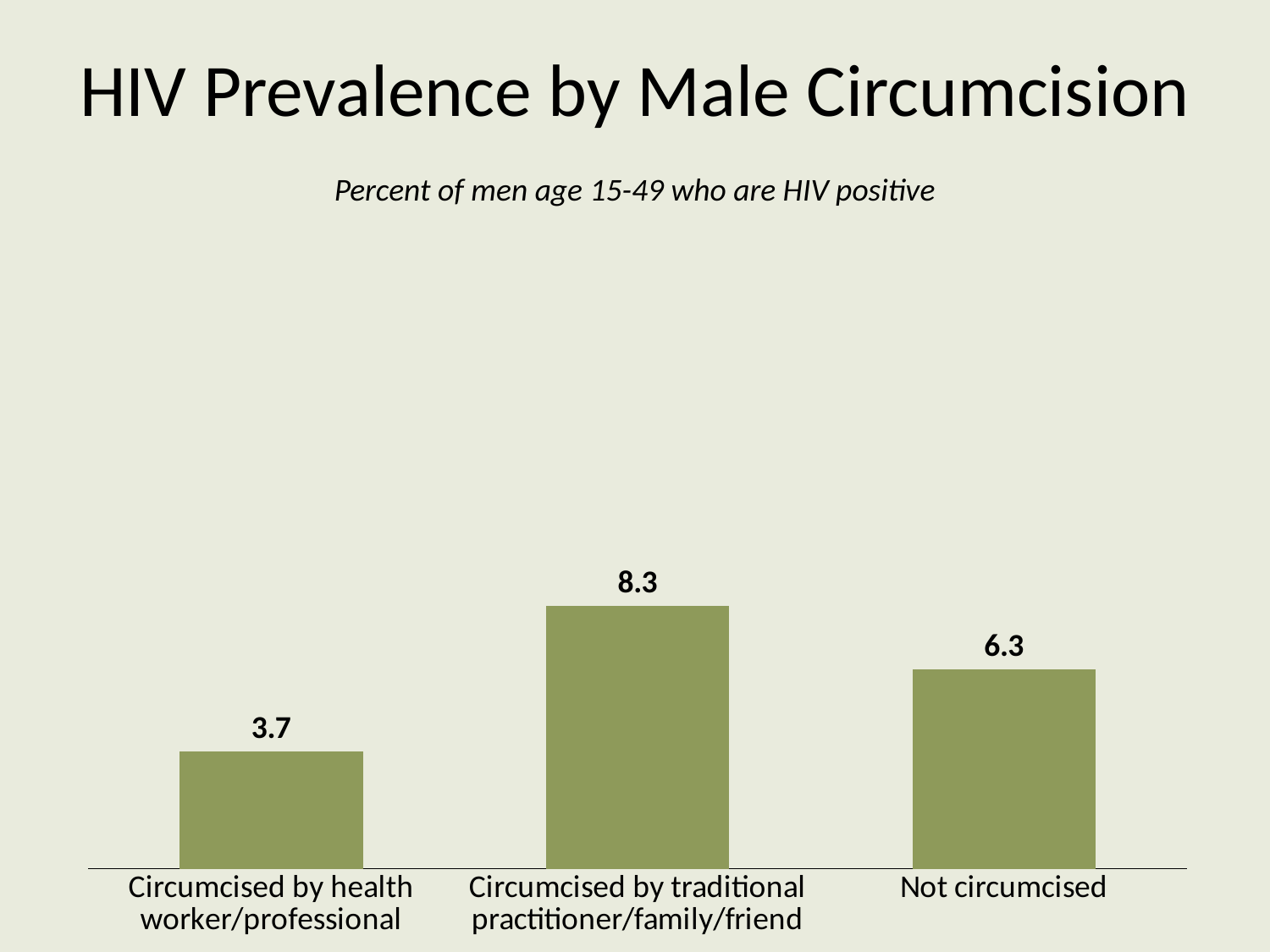

# HIV Prevalence by Male Circumcision
Percent of men age 15-49 who are HIV positive

### Chart

| Category | Total |
|---|---|
| Circumcised by health worker/professional | 3.7 |
| Circumcised by traditional practitioner/family/friend | 8.3 |
| Not circumcised | 6.3 |